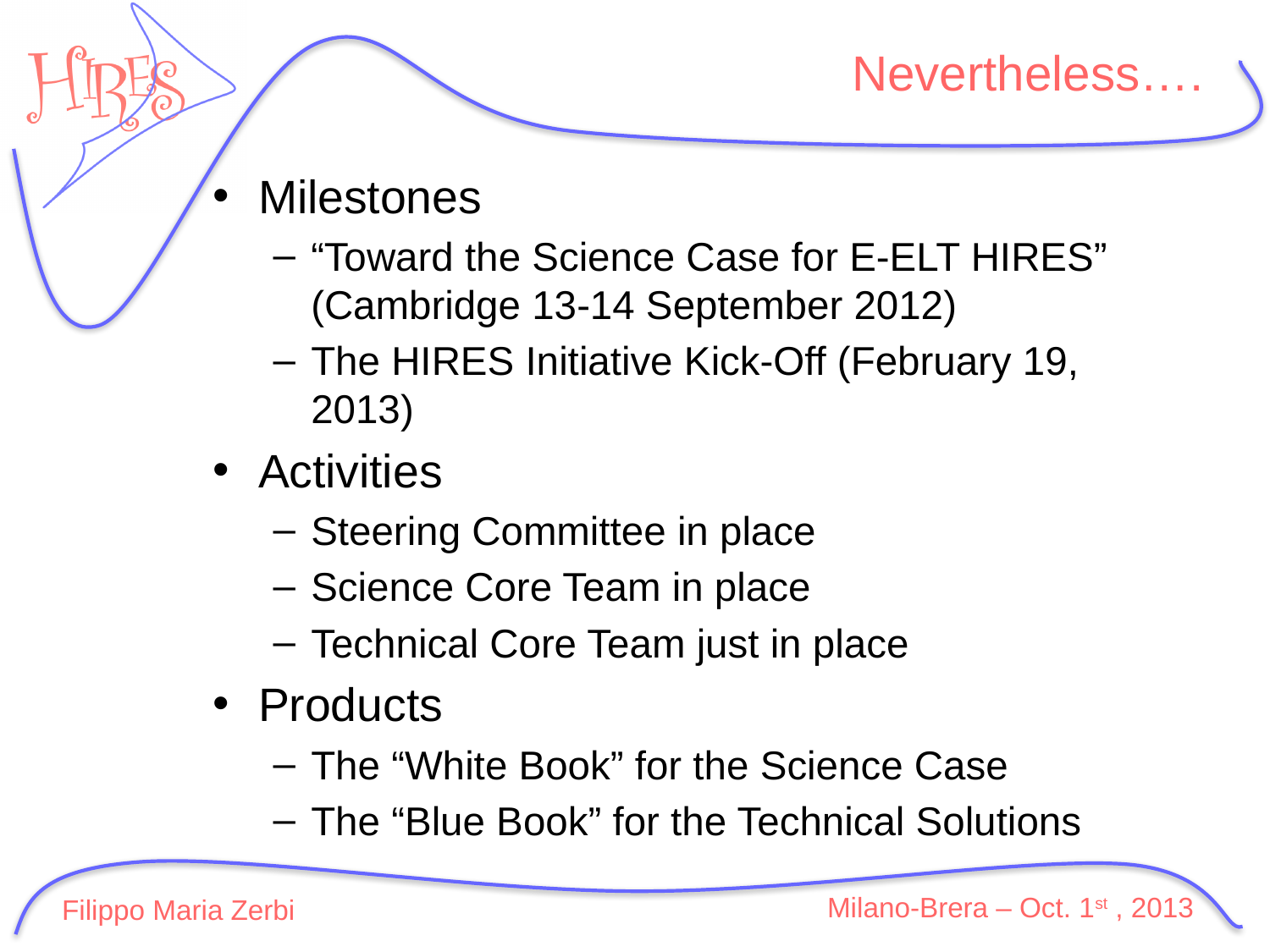

# Nevertheless….
Milestones
“Toward the Science Case for E-ELT HIRES” (Cambridge 13-14 September 2012)
The HIRES Initiative Kick-Off (February 19, 2013)
Activities
Steering Committee in place
Science Core Team in place
Technical Core Team just in place
Products
The “White Book” for the Science Case
The “Blue Book” for the Technical Solutions